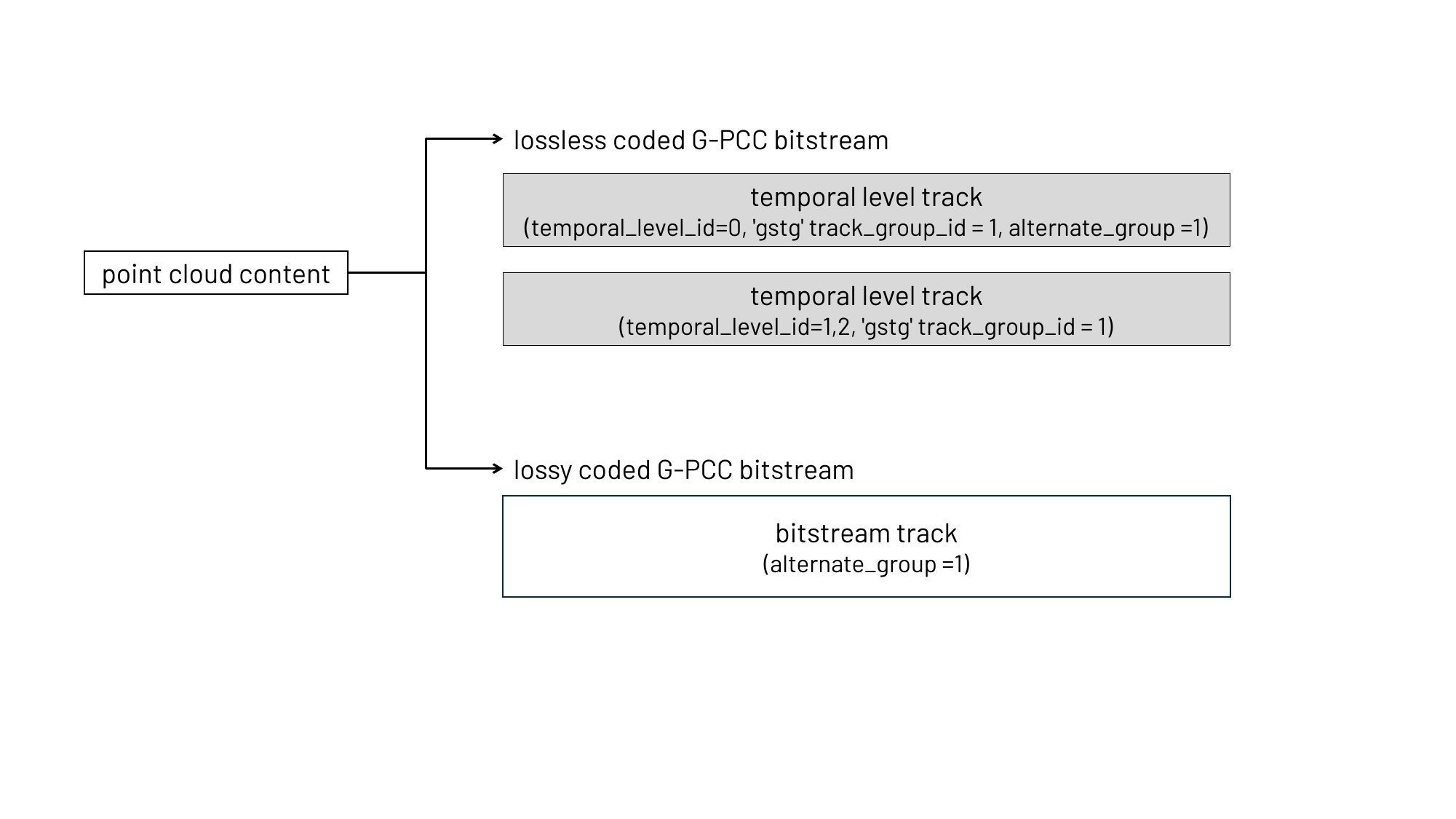

lossless coded G-PCC bitstream
temporal level track
(temporal_level_id=0, 'gstg' track_group_id = 1, alternate_group =1)
point cloud content
temporal level track
(temporal_level_id=1,2, 'gstg' track_group_id = 1)
lossy coded G-PCC bitstream
bitstream track
(alternate_group =1)